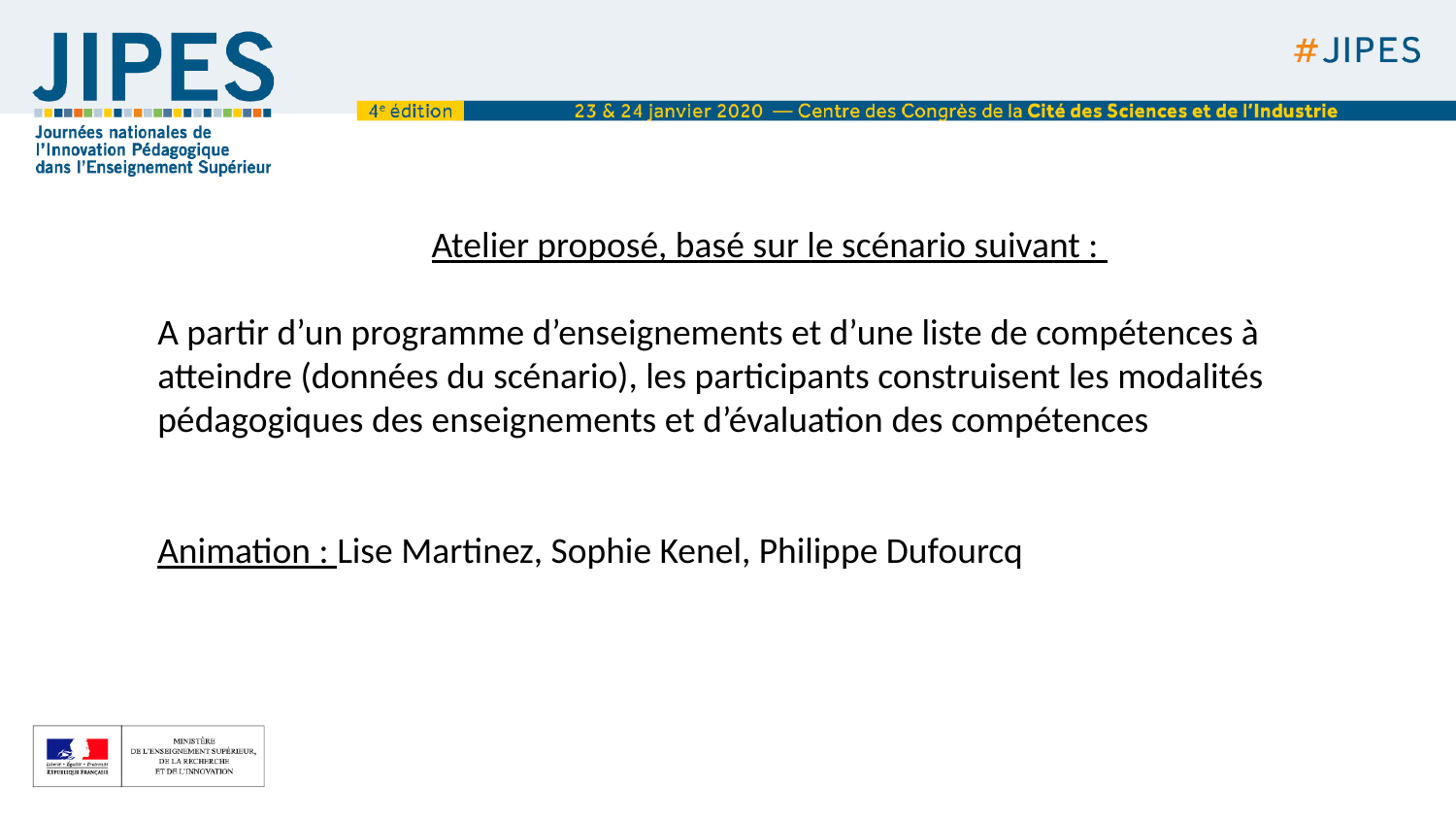

Atelier proposé, basé sur le scénario suivant :

A partir d’un programme d’enseignements et d’une liste de compétences à atteindre (données du scénario), les participants construisent les modalités pédagogiques des enseignements et d’évaluation des compétences

Animation : Lise Martinez, Sophie Kenel, Philippe Dufourcq